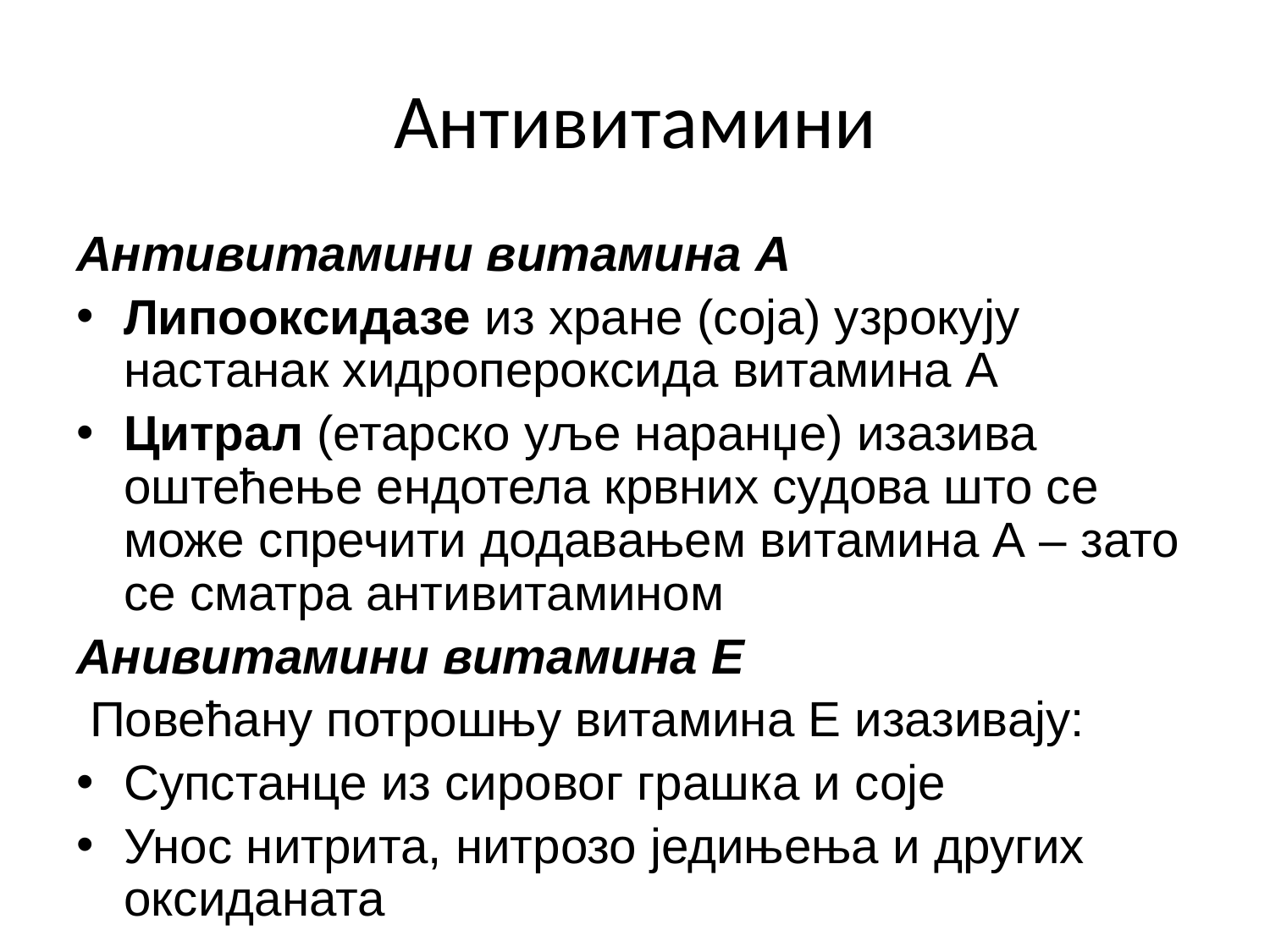

# Антивитамини
Антивитамини витамина А
Липооксидазе из хране (соја) узрокују настанак хидропероксида витамина А
Цитрал (етарско уље наранџе) изазива оштећење ендотела крвних судова што се може спречити додавањем витамина А – зато се сматра антивитамином
Анивитамини витамина Е
 Повећану потрошњу витамина Е изазивају:
Супстанце из сировог грашка и соје
Унос нитрита, нитрозо једињења и других оксиданата